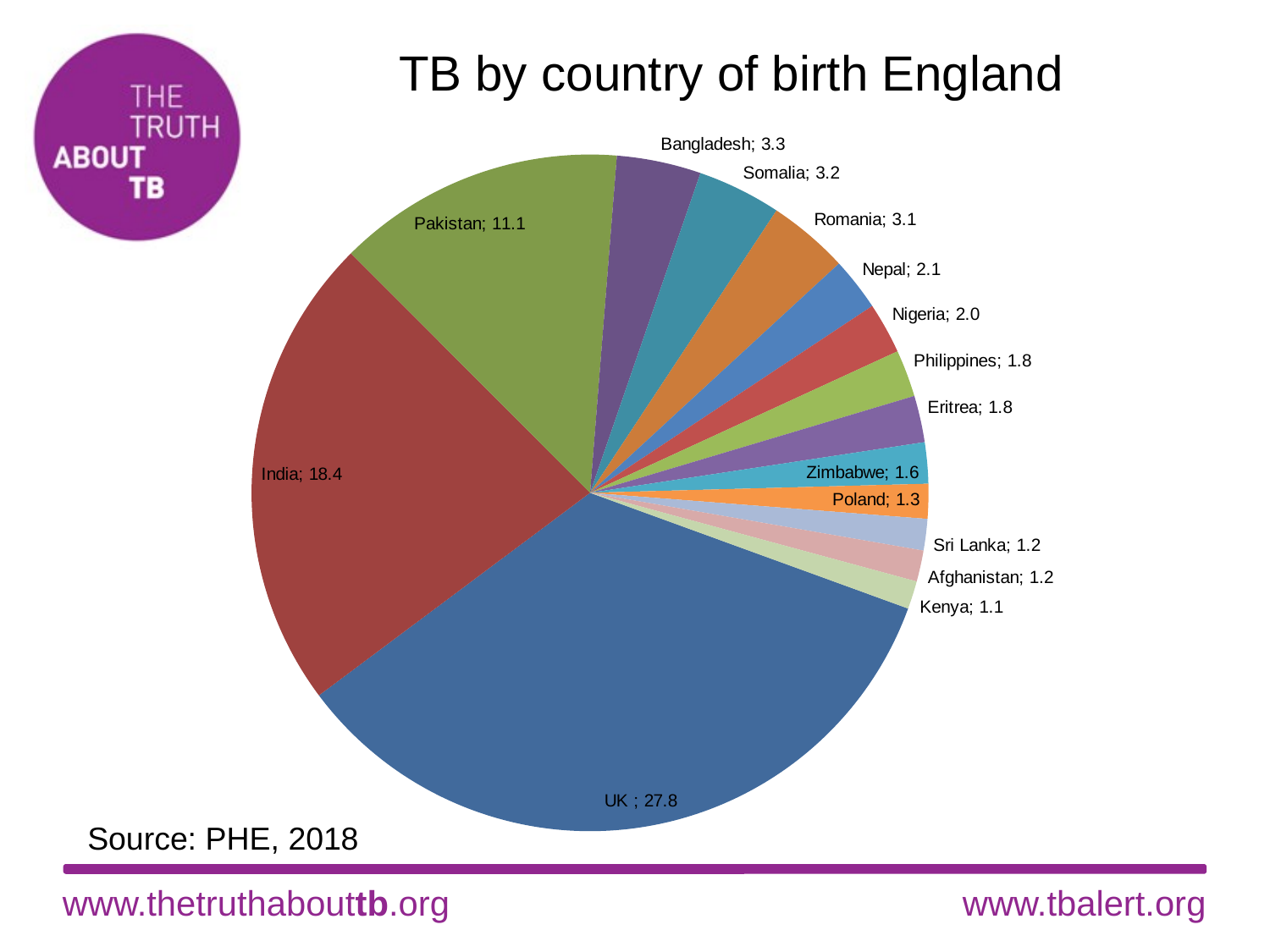

# TB by country of birth England

### Chart

| Category |
|---|

### Chart

| Category |  |
|---|---|
| UK  | 27.763529999999985 |
| India | 18.44228999999999 |
| Pakistan | 11.14795 |
| Bangladesh | 3.265562 |
| Somalia | 3.240538000000001 |
| Romania | 3.134188 |
| Nepal | 2.05818 |
| Nigeria | 1.9831089999999998 |
| Philippines | 1.8204570000000004 |
| Eritrea | 1.8079449999999995 |
| Zimbabwe | 1.595246 |
| Poland | 1.345011 |
| Sri Lanka | 1.2198939999999994 |
| Afghanistan | 1.207382 |
| Kenya | 1.082265 |
Source: PHE, 2018